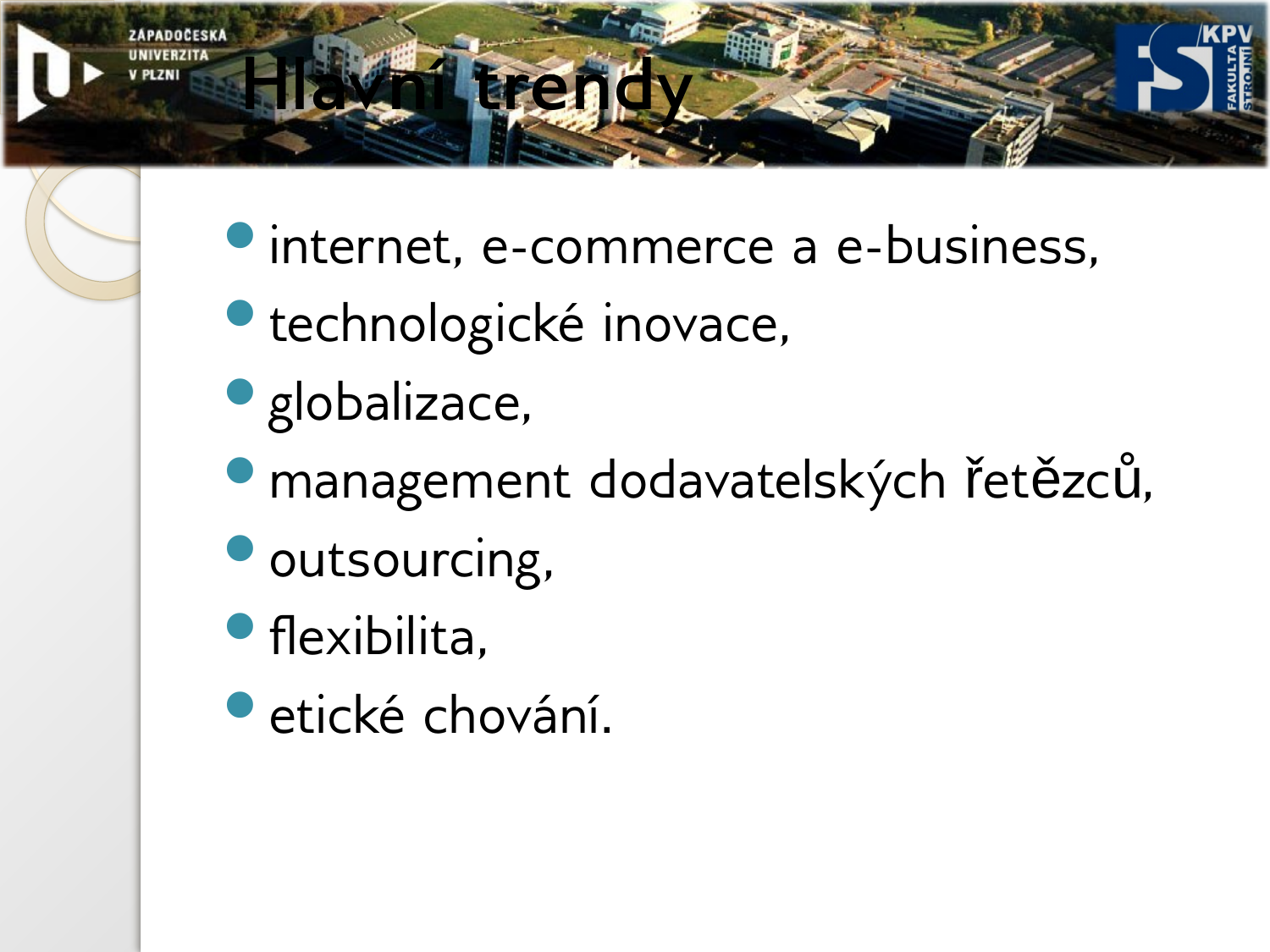

# Hlavní trendy
internet, e-commerce a e-business,
technologické inovace,
globalizace,
management dodavatelských řetězců,
outsourcing,
flexibilita,
etické chování.